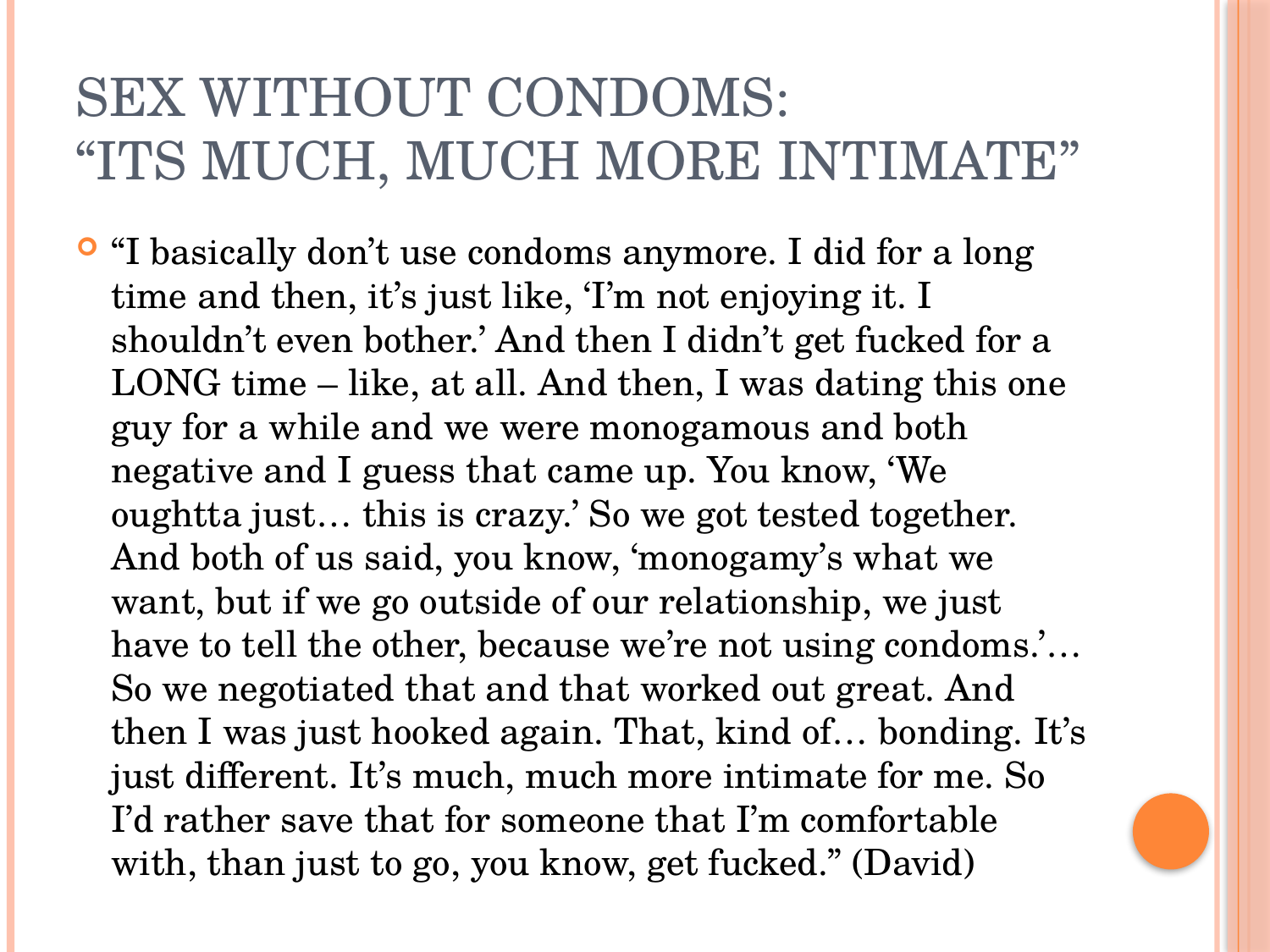

# Sex Without Condoms: “Its much, much more intimate”
“I basically don’t use condoms anymore. I did for a long time and then, it’s just like, ‘I’m not enjoying it. I shouldn’t even bother.’ And then I didn’t get fucked for a LONG time – like, at all. And then, I was dating this one guy for a while and we were monogamous and both negative and I guess that came up. You know, ‘We oughtta just… this is crazy.’ So we got tested together. And both of us said, you know, ‘monogamy’s what we want, but if we go outside of our relationship, we just have to tell the other, because we’re not using condoms.’…So we negotiated that and that worked out great. And then I was just hooked again. That, kind of… bonding. It’s just different. It’s much, much more intimate for me. So I’d rather save that for someone that I’m comfortable with, than just to go, you know, get fucked.” (David)